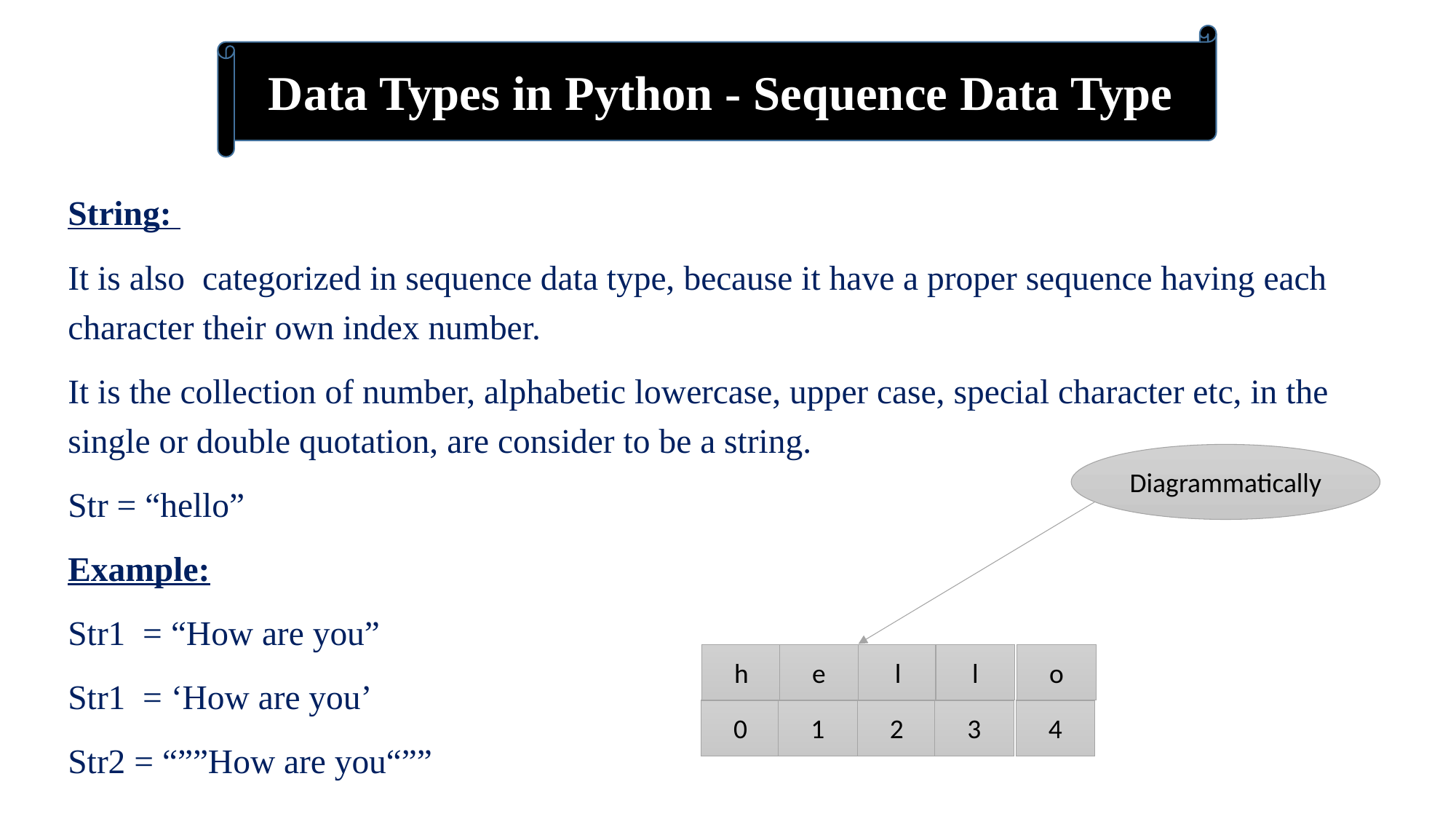

Data Types in Python - Sequence Data Type
String:
It is also  categorized in sequence data type, because it have a proper sequence having each character their own index number.
It is the collection of number, alphabetic lowercase, upper case, special character etc, in the single or double quotation, are consider to be a string.
Str = “hello”
Example:
Str1  = “How are you”
Str1  = ‘How are you’
Str2 = “””How are you“””
Diagrammatically
h
e
l
l
o
0
1
2
3
4